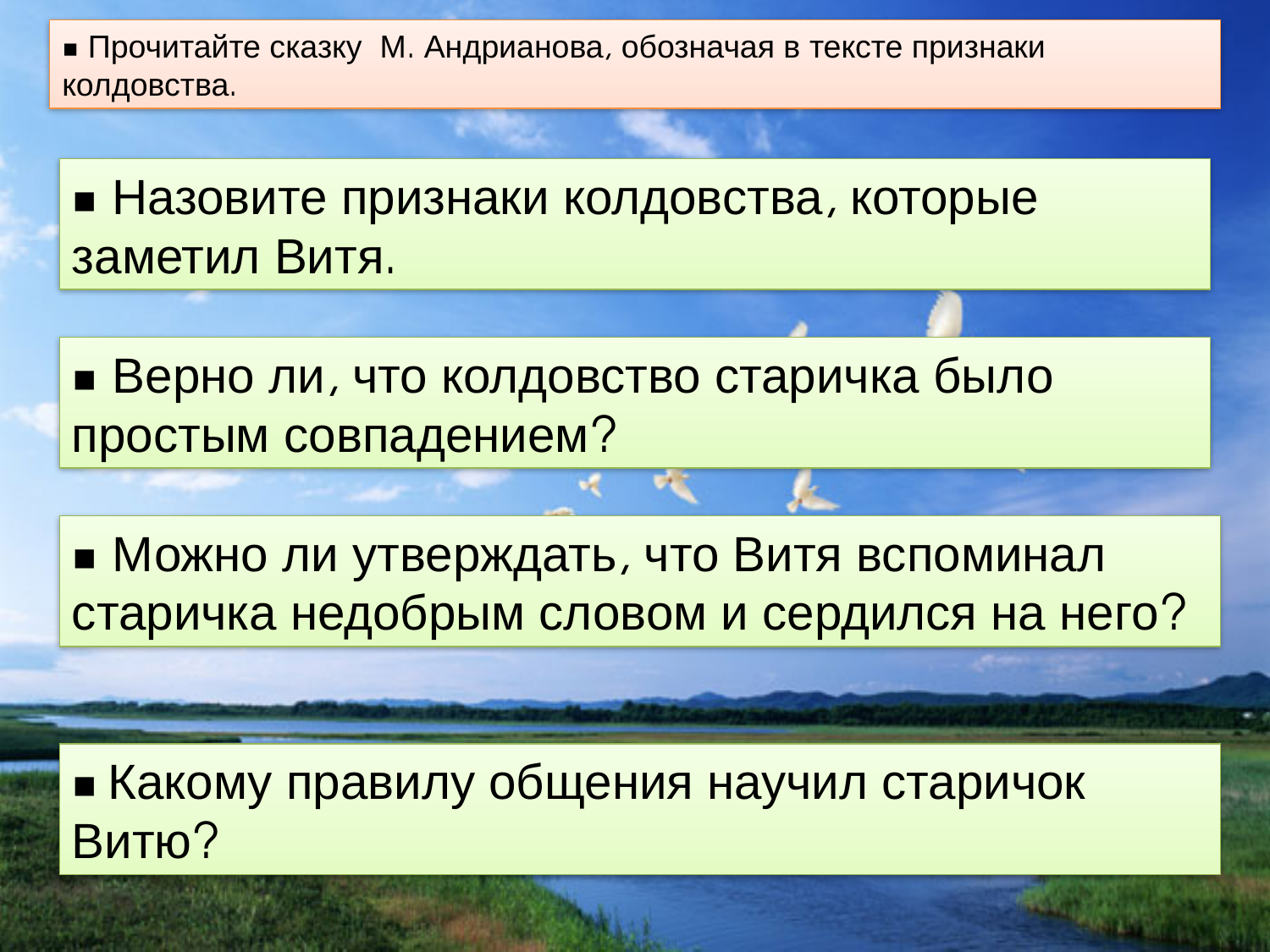

▪ Прочитайте сказку  М. Андрианова, обозначая в тексте признаки колдовства.
▪ Назовите признаки колдовства, которые заметил Витя.
▪ Верно ли, что колдовство старичка было простым совпадением?
▪ Можно ли утверждать, что Витя вспоминал старичка недобрым словом и сердился на него?
▪ Какому правилу общения научил старичок Витю?